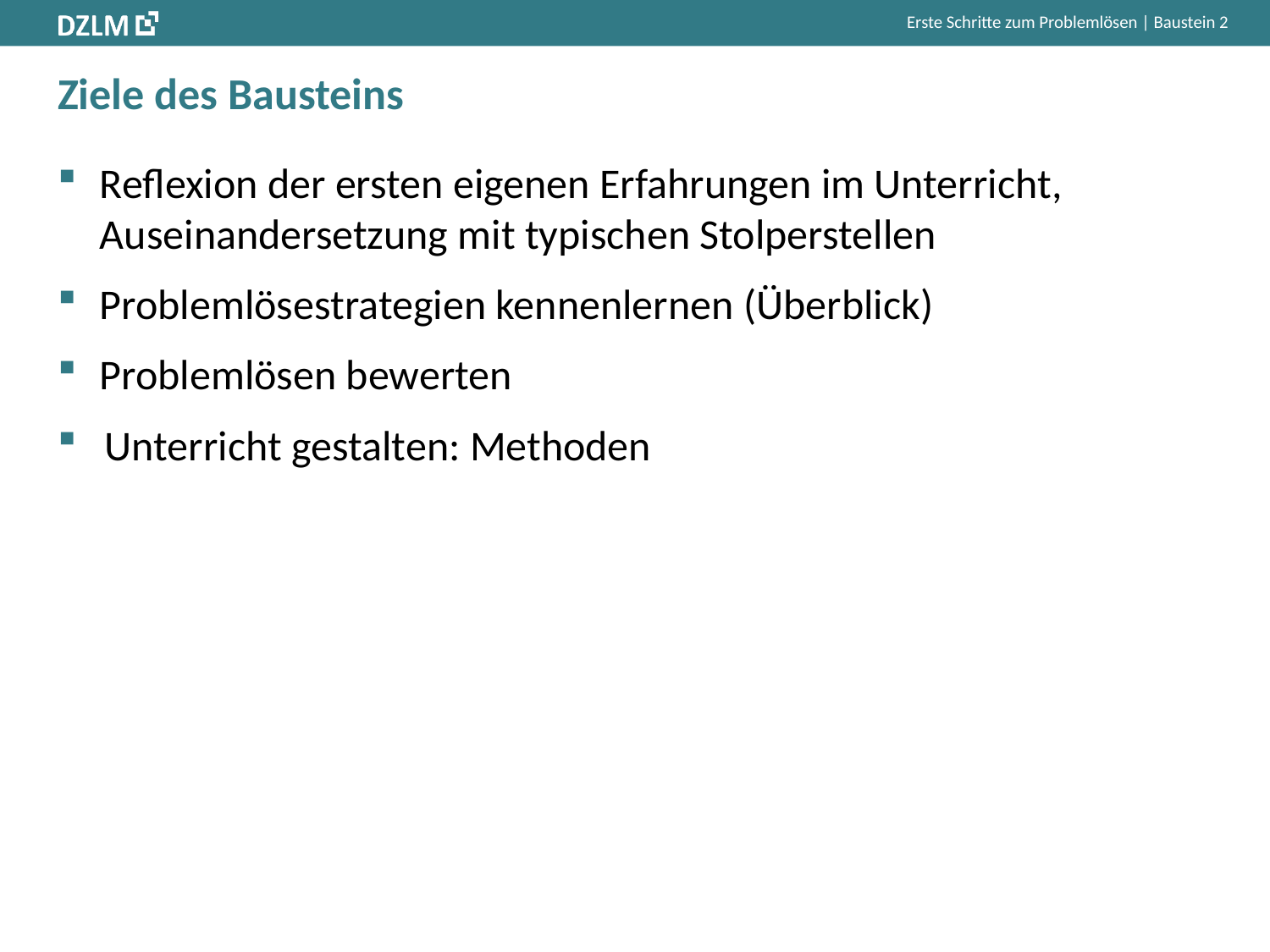

# Ziele des Bausteins
Reflexion der ersten eigenen Erfahrungen im Unterricht, Auseinandersetzung mit typischen Stolperstellen
Problemlösestrategien kennenlernen (Überblick)
Problemlösen bewerten
Unterricht gestalten: Methoden